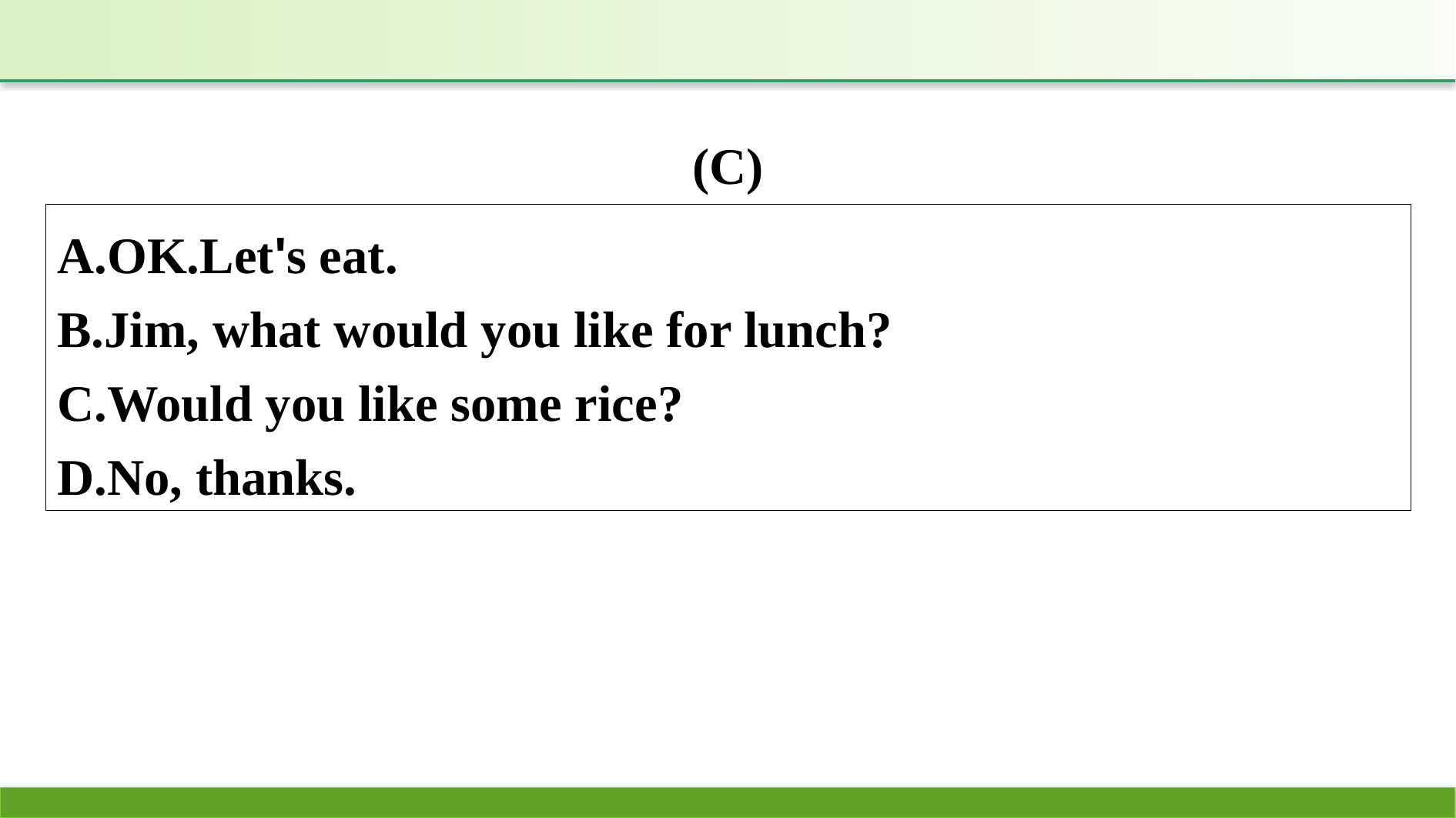

(C)
A.OK.Let's eat.
B.Jim, what would you like for lunch?
C.Would you like some rice?
D.No, thanks.